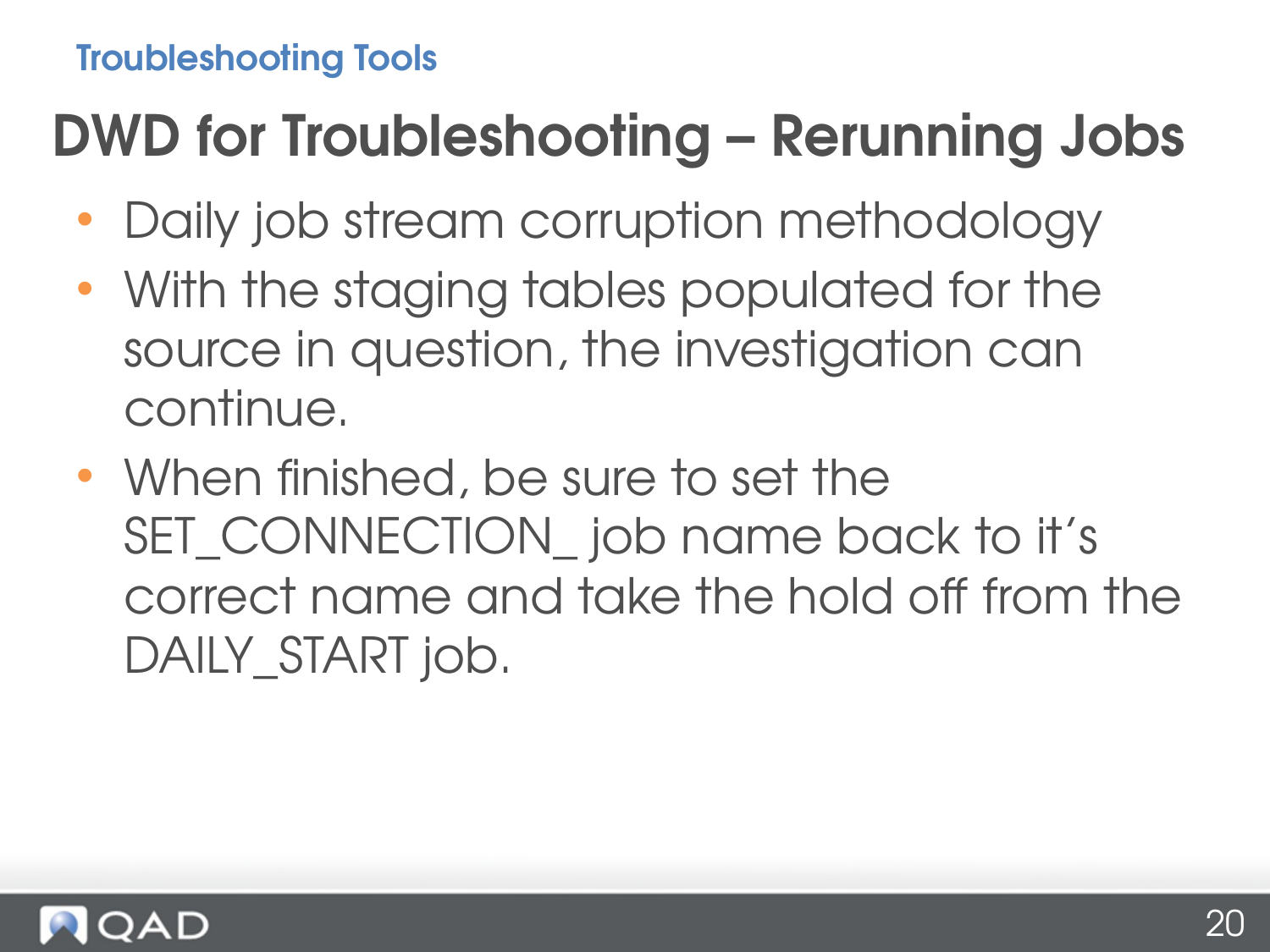

Troubleshooting Tools
# DWD for Troubleshooting – Rerunning Jobs
Daily job stream corruption methodology
With the staging tables populated for the source in question, the investigation can continue.
When finished, be sure to set the SET_CONNECTION_ job name back to it’s correct name and take the hold off from the DAILY_START job.
20